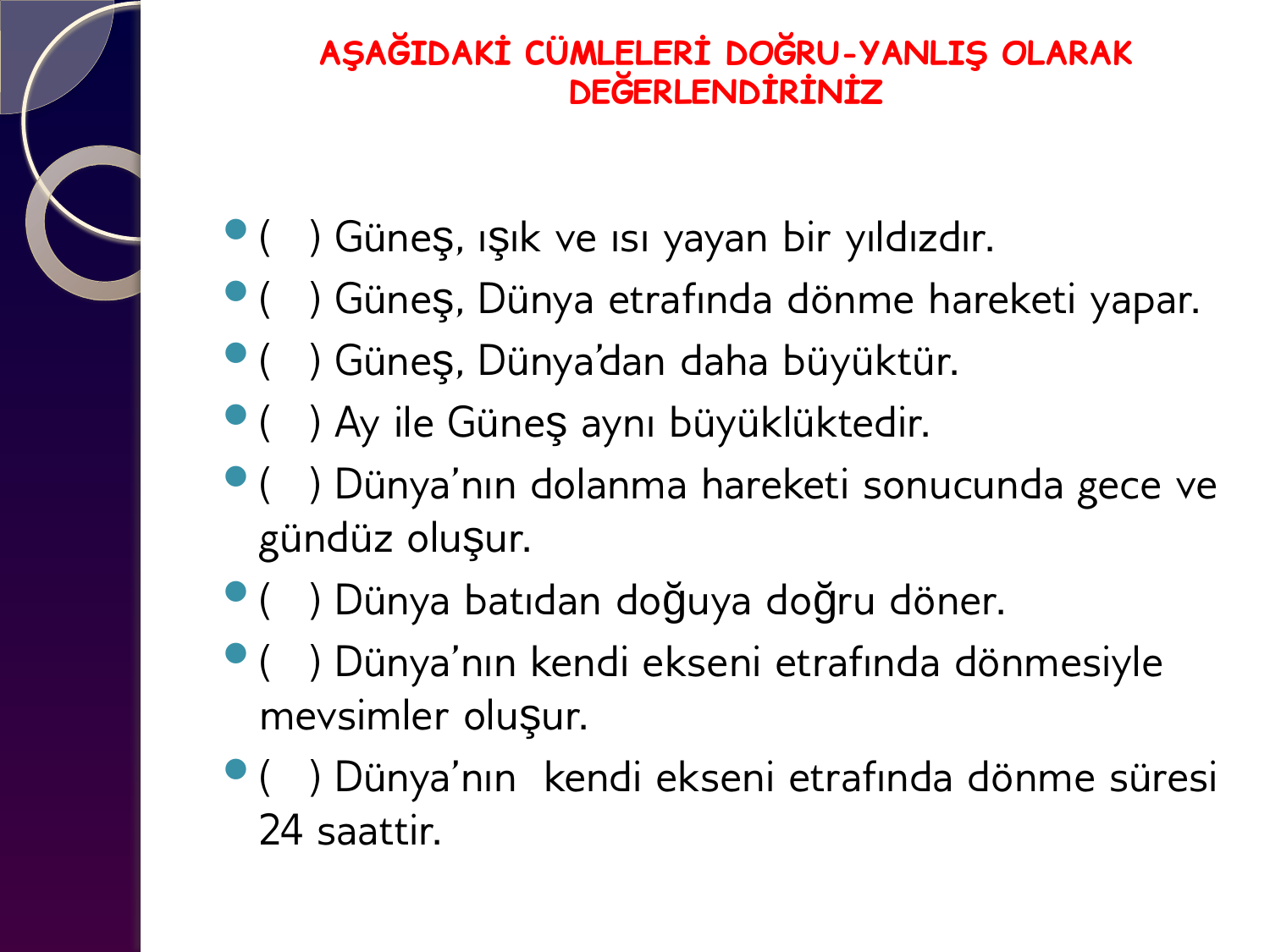

# AŞAĞIDAKİ CÜMLELERİ DOĞRU-YANLIŞ OLARAK DEĞERLENDİRİNİZ
(   ) Güneş, ışık ve ısı yayan bir yıldızdır.
(   ) Güneş, Dünya etrafında dönme hareketi yapar.
(   ) Güneş, Dünya’dan daha büyüktür.
(   ) Ay ile Güneş aynı büyüklüktedir.
(   ) Dünya’nın dolanma hareketi sonucunda gece ve gündüz oluşur.
(   ) Dünya batıdan doğuya doğru döner.
(   ) Dünya’nın kendi ekseni etrafında dönmesiyle mevsimler oluşur.
(   ) Dünya’nın  kendi ekseni etrafında dönme süresi 24 saattir.